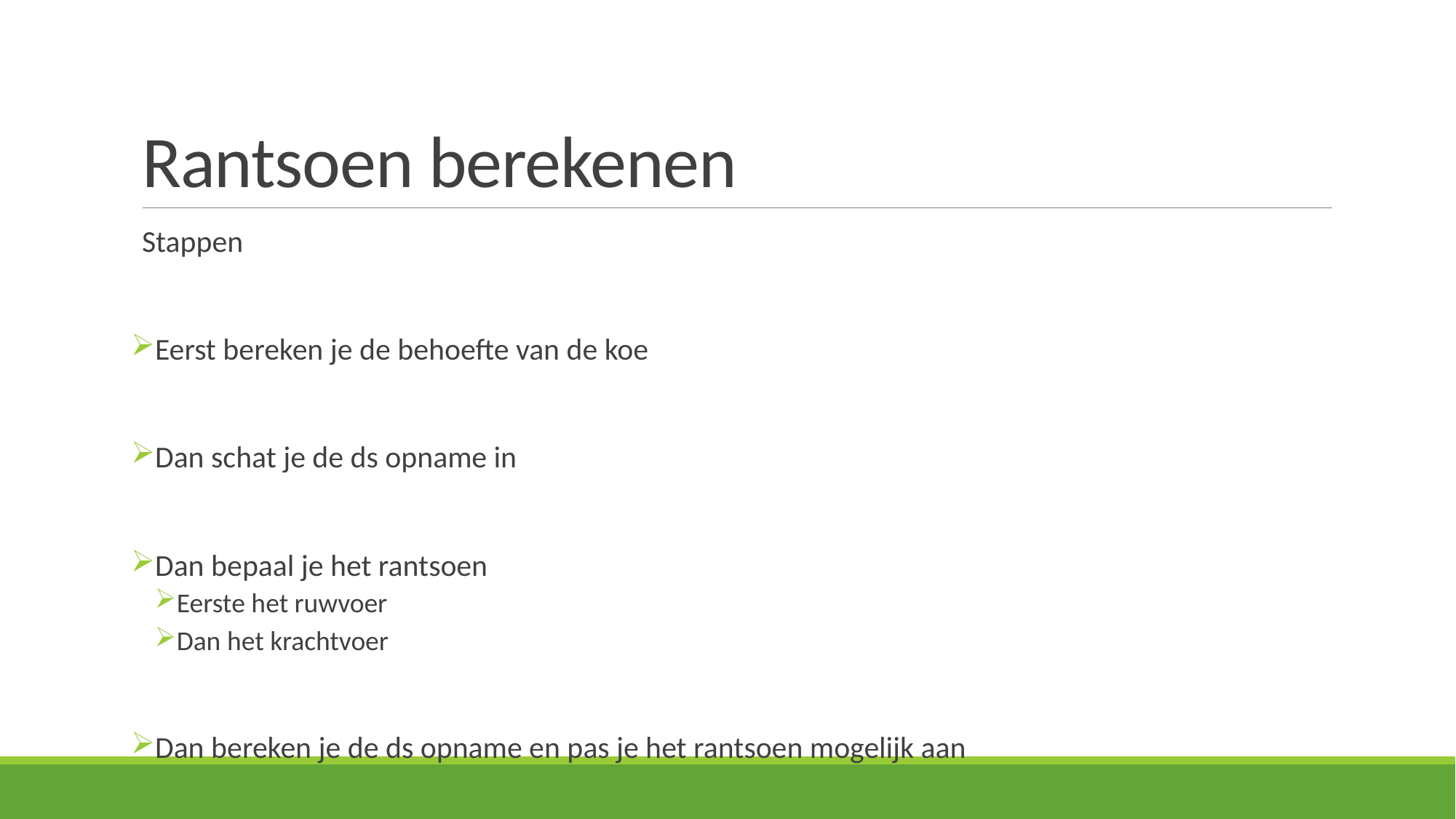

# Rantsoen berekenen
Stappen

Eerst bereken je de behoefte van de koe

Dan schat je de ds opname in

Dan bepaal je het rantsoen
Eerste het ruwvoer
Dan het krachtvoer

Dan bereken je de ds opname en pas je het rantsoen mogelijk aan